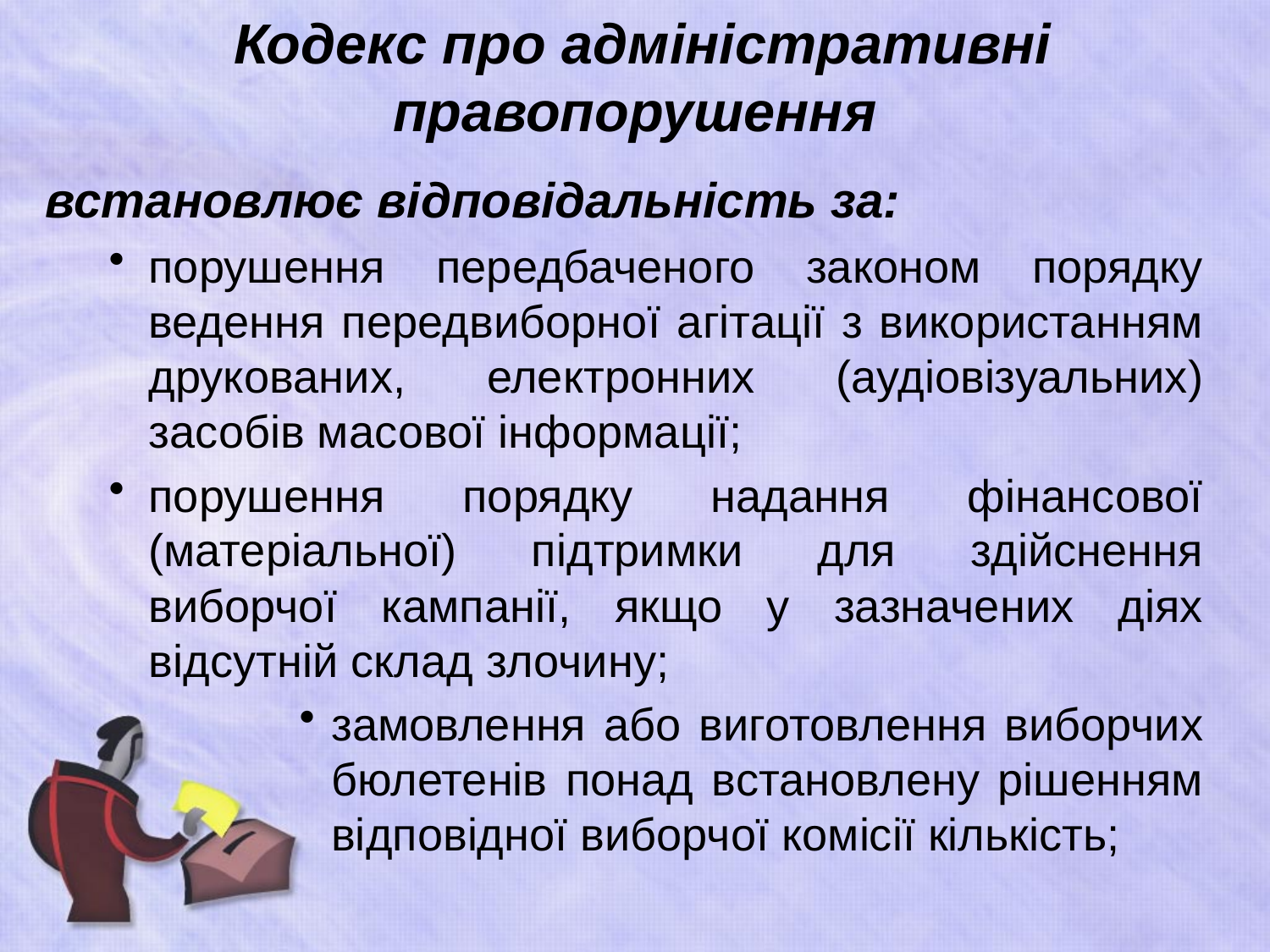

# Кодекс про адміністративні правопорушення
встановлює відповідальність за:
порушення передбаченого законом порядку ведення передвиборної агітації з використанням друкованих, електронних (аудіовізуальних) засобів масової інформації;
порушення порядку надання фінансової (матеріальної) підтримки для здійснення виборчої кампанії, якщо у зазначених діях відсутній склад злочину;
замовлення або виготовлення виборчих бюлетенів понад встановлену рішенням відповідної виборчої комісії кількість;